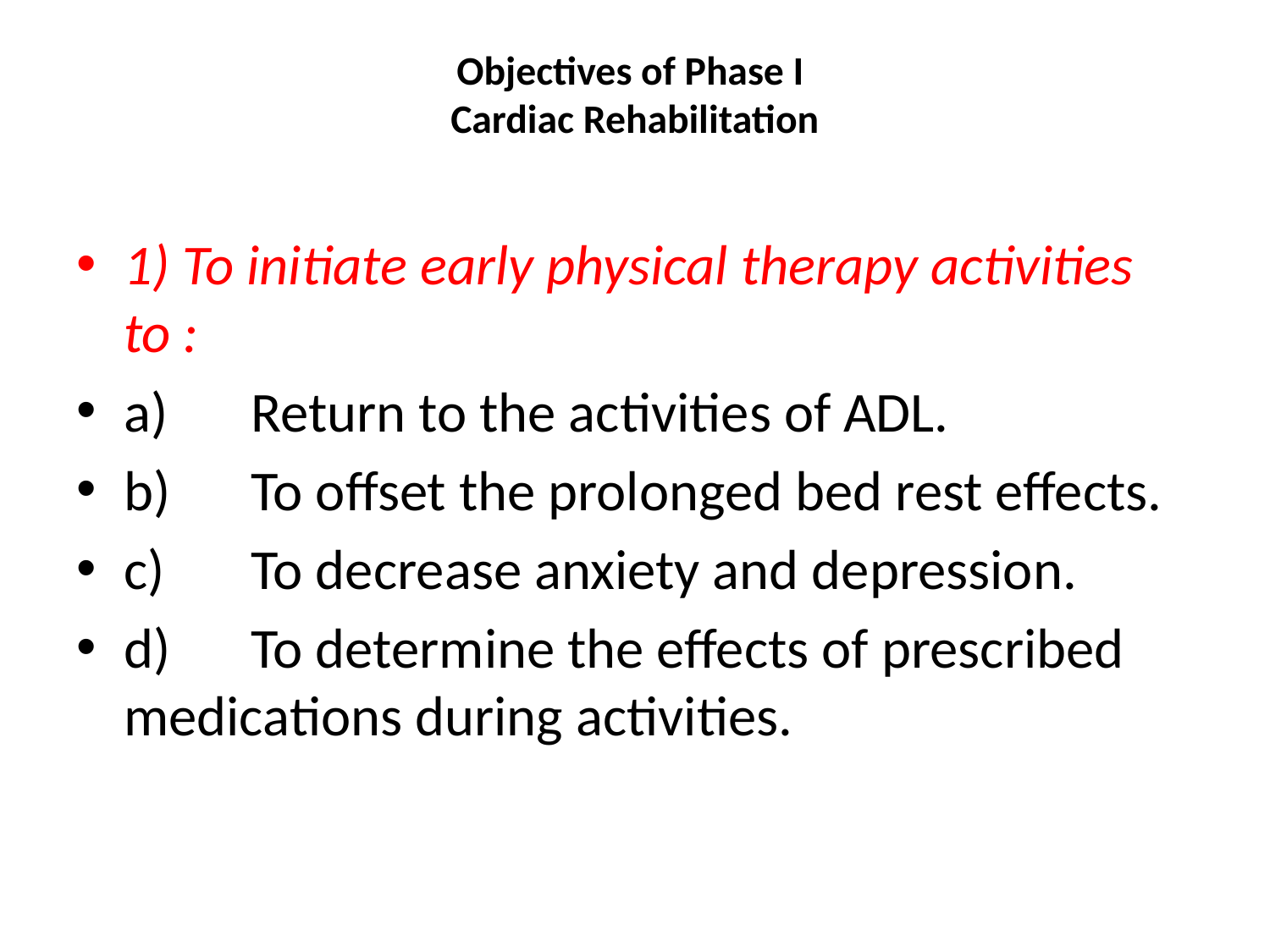

# Objectives of Phase I Cardiac Rehabilitation
1) To initiate early physical therapy activities to :
a) 	Return to the activities of ADL.
b) 	To offset the prolonged bed rest effects.
c) 	To decrease anxiety and depression.
d) 	To determine the effects of prescribed medications during activities.